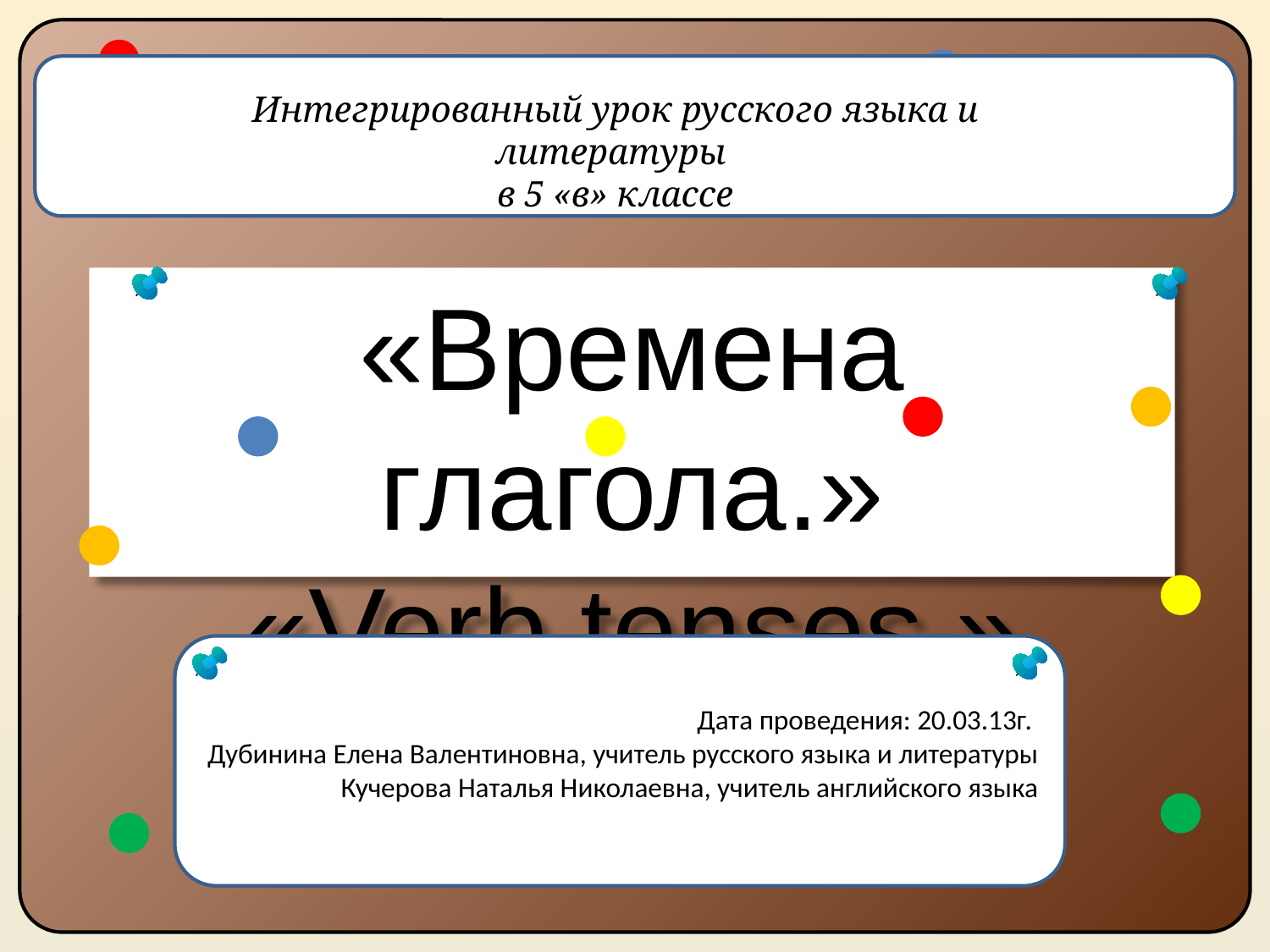

Интегрированный урок русского языка и литературы
в 5 «в» классе

# «Времена глагола.» «Verb tenses.»

Дата проведения: 20.03.13г.
Дубинина Елена Валентиновна, учитель русского языка и литературы
Кучерова Наталья Николаевна, учитель английского языка